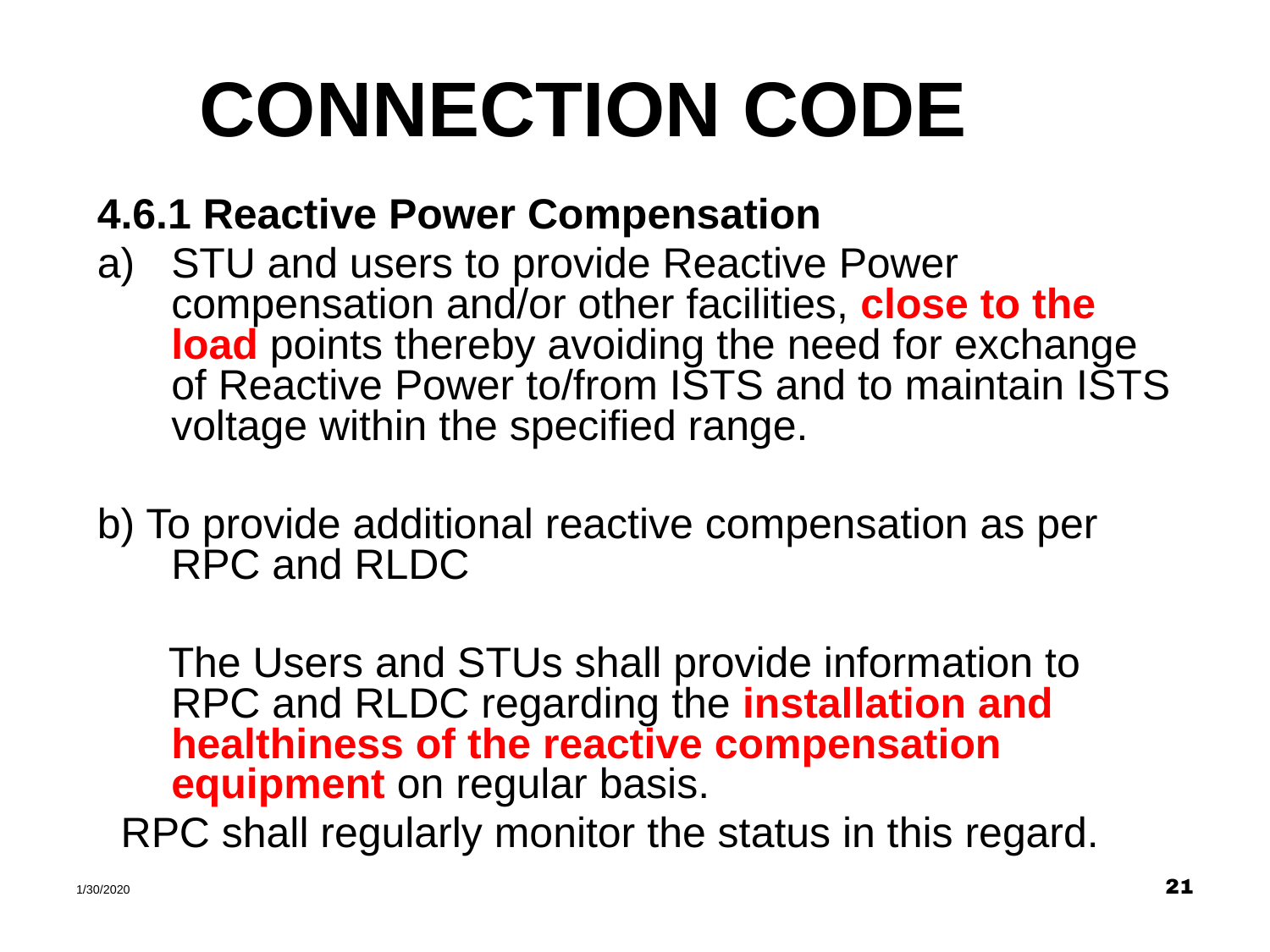

# CONNECTION CODE
4.6.1 Reactive Power Compensation
STU and users to provide Reactive Power compensation and/or other facilities, close to the load points thereby avoiding the need for exchange of Reactive Power to/from ISTS and to maintain ISTS voltage within the specified range.

b) To provide additional reactive compensation as per RPC and RLDC

      The Users and STUs shall provide information to RPC and RLDC regarding the installation and healthiness of the reactive compensation equipment on regular basis.
  RPC shall regularly monitor the status in this regard.
1/30/2020
21